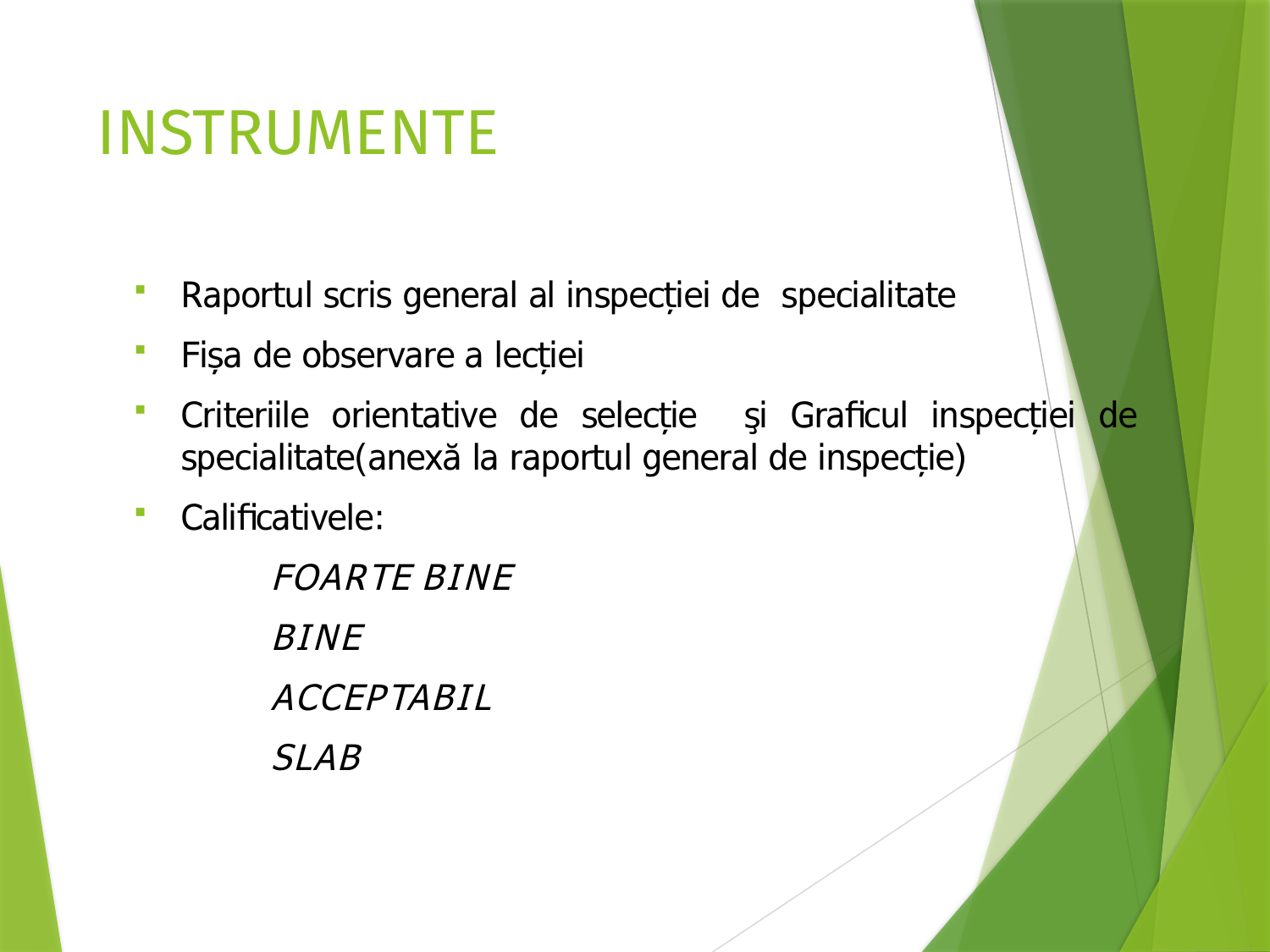

# INSTRUMENTE
Raportul scris general al inspecției de  specialitate
Fișa de observare a lecției
Criteriile orientative de selecție  şi Graficul inspecției de specialitate(anexă la raportul general de inspecție)
Calificativele:
	 FOARTE BINE
	 BINE
	 ACCEPTABIL
	 SLAB